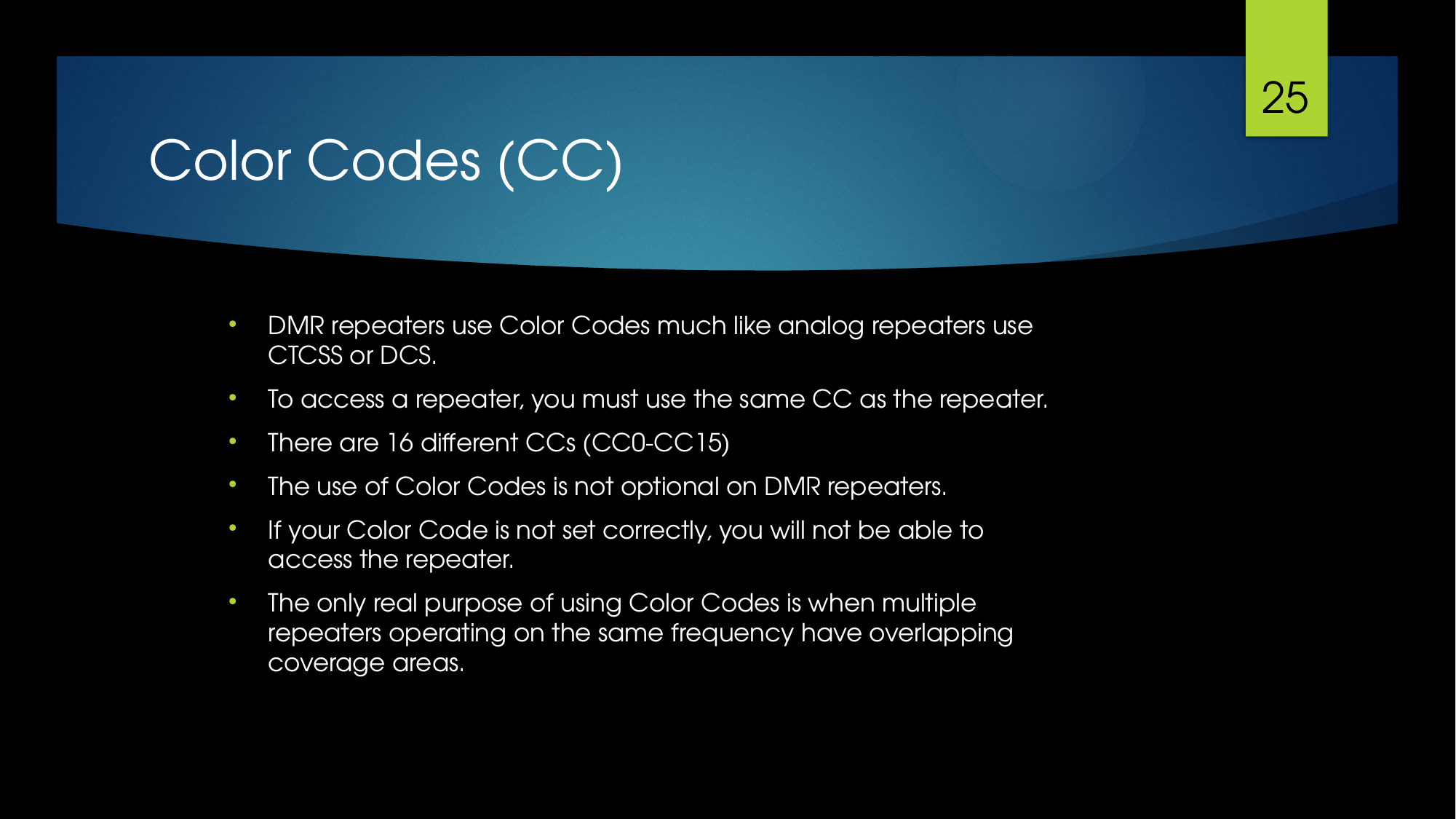

25
# Color Codes (CC)
DMR repeaters use Color Codes much like analog repeaters use CTCSS or DCS.
To access a repeater, you must use the same CC as the repeater.
There are 16 different CCs (CC0-CC15)
The use of Color Codes is not optional on DMR repeaters.
If your Color Code is not set correctly, you will not be able to access the repeater.
The only real purpose of using Color Codes is when multiple repeaters operating on the same frequency have overlapping coverage areas.